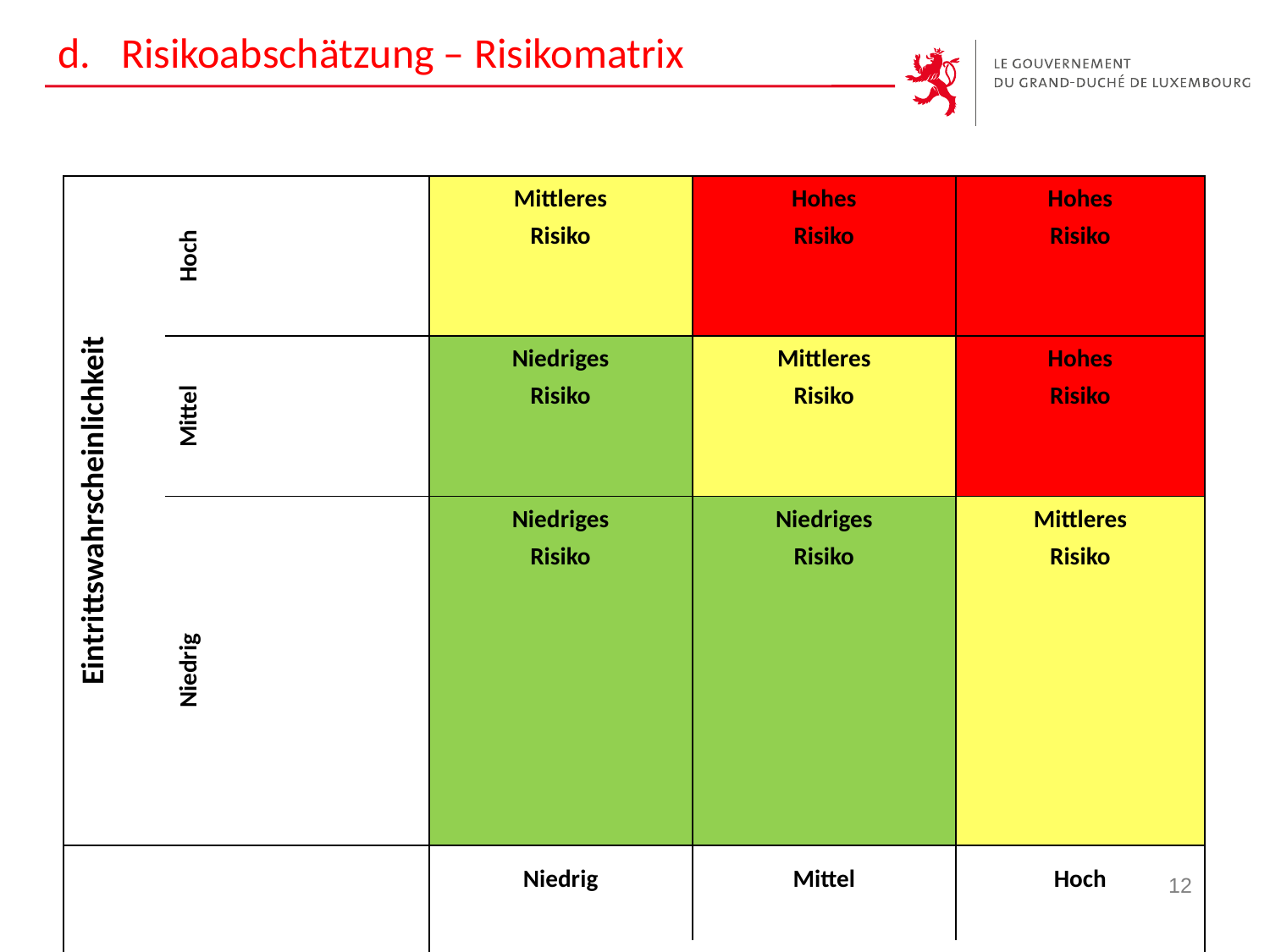

# Risikoabschätzung – Risikomatrix
| Eintrittswahrscheinlichkeit | Hoch | Mittleres Risiko | Hohes Risiko | Hohes Risiko |
| --- | --- | --- | --- | --- |
|  | Mittel | Niedriges Risiko | Mittleres Risiko | Hohes Risiko |
|  | Niedrig | Niedriges Risiko | Niedriges Risiko | Mittleres Risiko |
|  |  | Niedrig | Mittel | Hoch |
|  |  | Schadensausmaß |  |  |
12